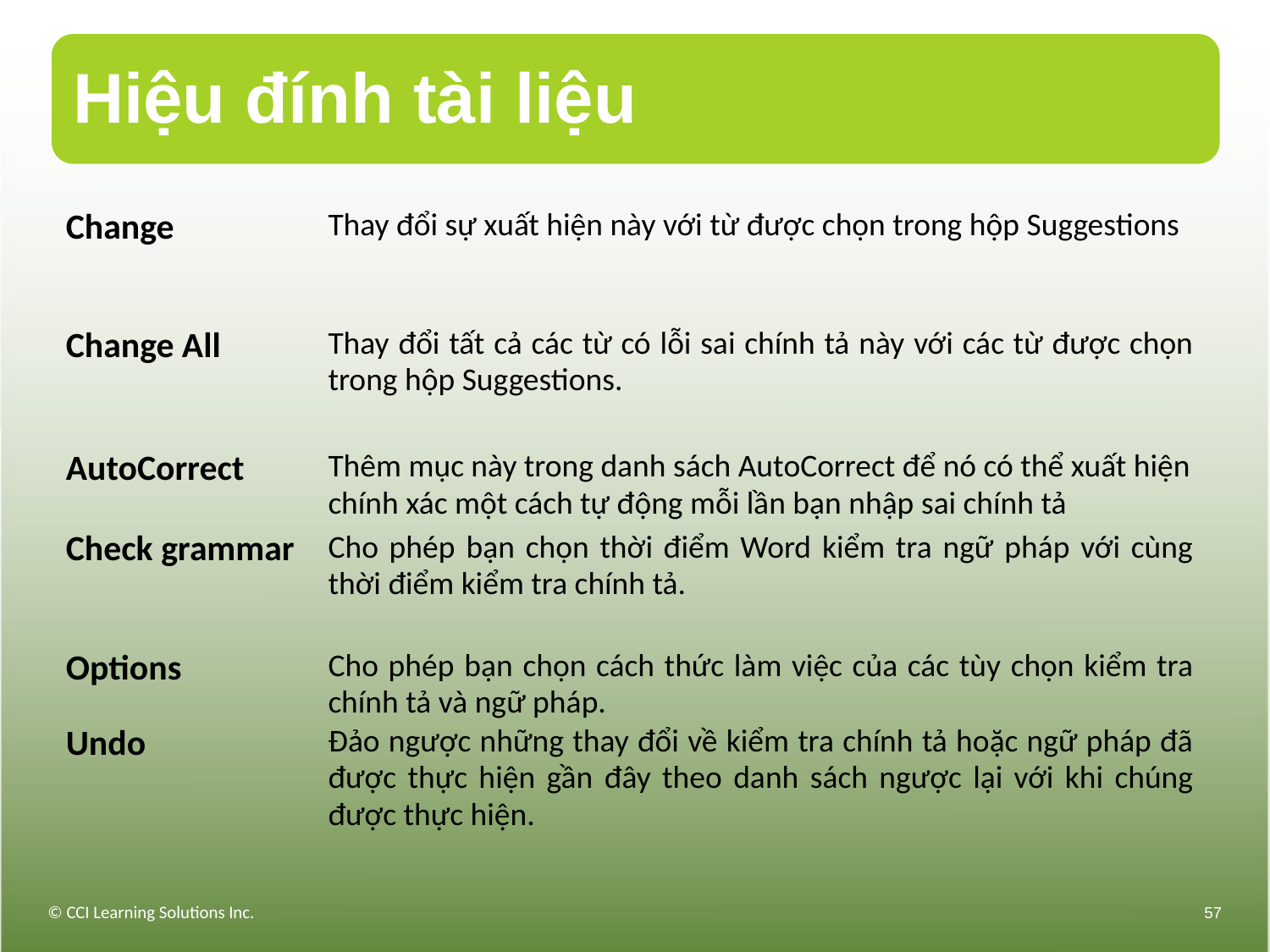

# Hiệu đính tài liệu
| Change | Thay đổi sự xuất hiện này với từ được chọn trong hộp Suggestions |
| --- | --- |
| Change All | Thay đổi tất cả các từ có lỗi sai chính tả này với các từ được chọn trong hộp Suggestions. |
| AutoCorrect | Thêm mục này trong danh sách AutoCorrect để nó có thể xuất hiện chính xác một cách tự động mỗi lần bạn nhập sai chính tả |
| Check grammar | Cho phép bạn chọn thời điểm Word kiểm tra ngữ pháp với cùng thời điểm kiểm tra chính tả. |
| Options | Cho phép bạn chọn cách thức làm việc của các tùy chọn kiểm tra chính tả và ngữ pháp. |
| Undo | Đảo ngược những thay đổi về kiểm tra chính tả hoặc ngữ pháp đã được thực hiện gần đây theo danh sách ngược lại với khi chúng được thực hiện. |
© CCI Learning Solutions Inc.
57